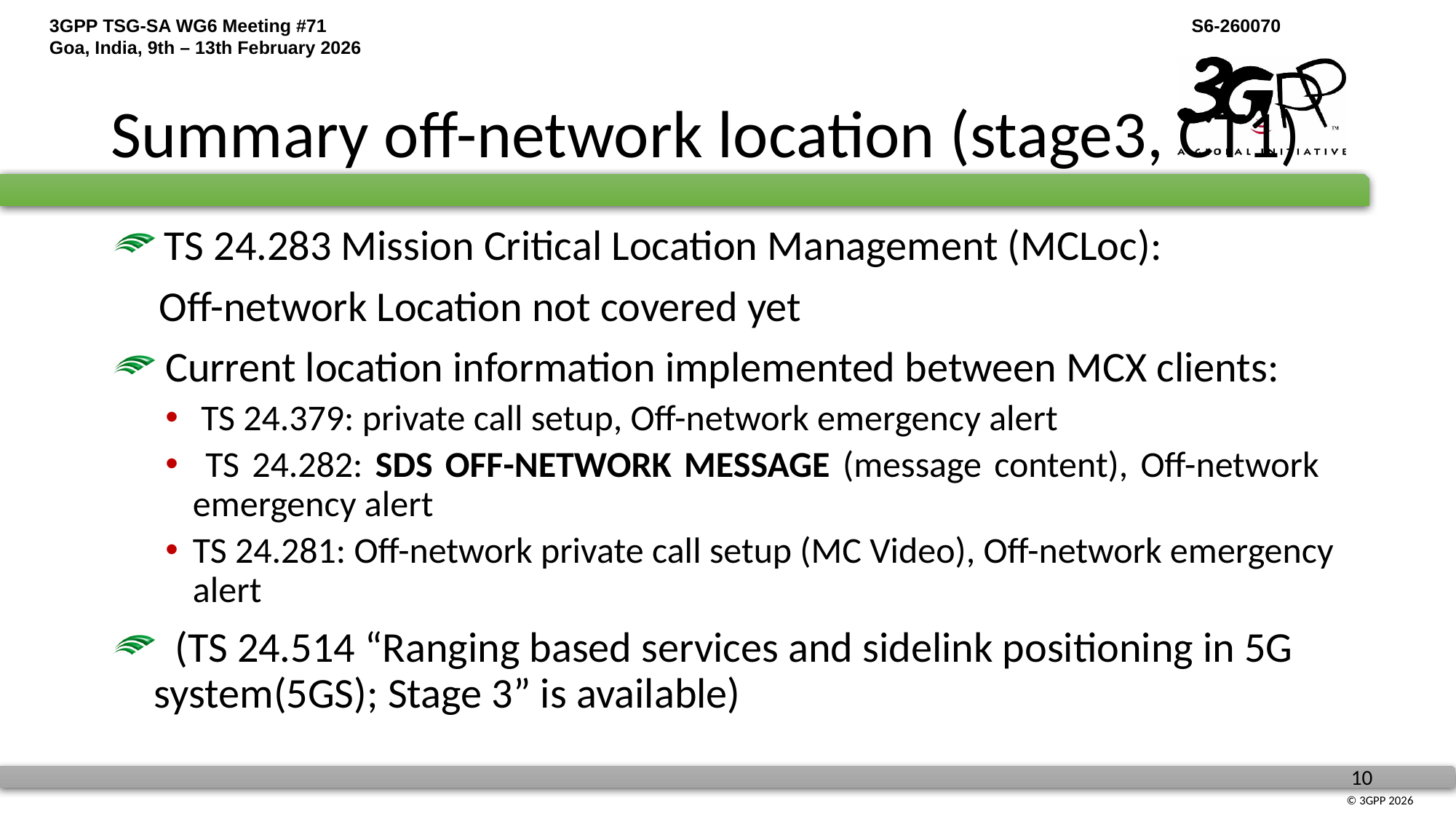

# Summary off-network location (stage3, CT1)
TS 24.283 Mission Critical Location Management (MCLoc):
     Off-network Location not covered yet
 Current location information implemented between MCX clients:
 TS 24.379: private call setup, Off-network emergency alert
 TS 24.282: SDS OFF-NETWORK MESSAGE (message content), Off-network   emergency alert
TS 24.281: Off-network private call setup (MC Video), Off-network emergency alert
  (TS 24.514 “Ranging based services and sidelink positioning in 5G   system(5GS); Stage 3” is available)